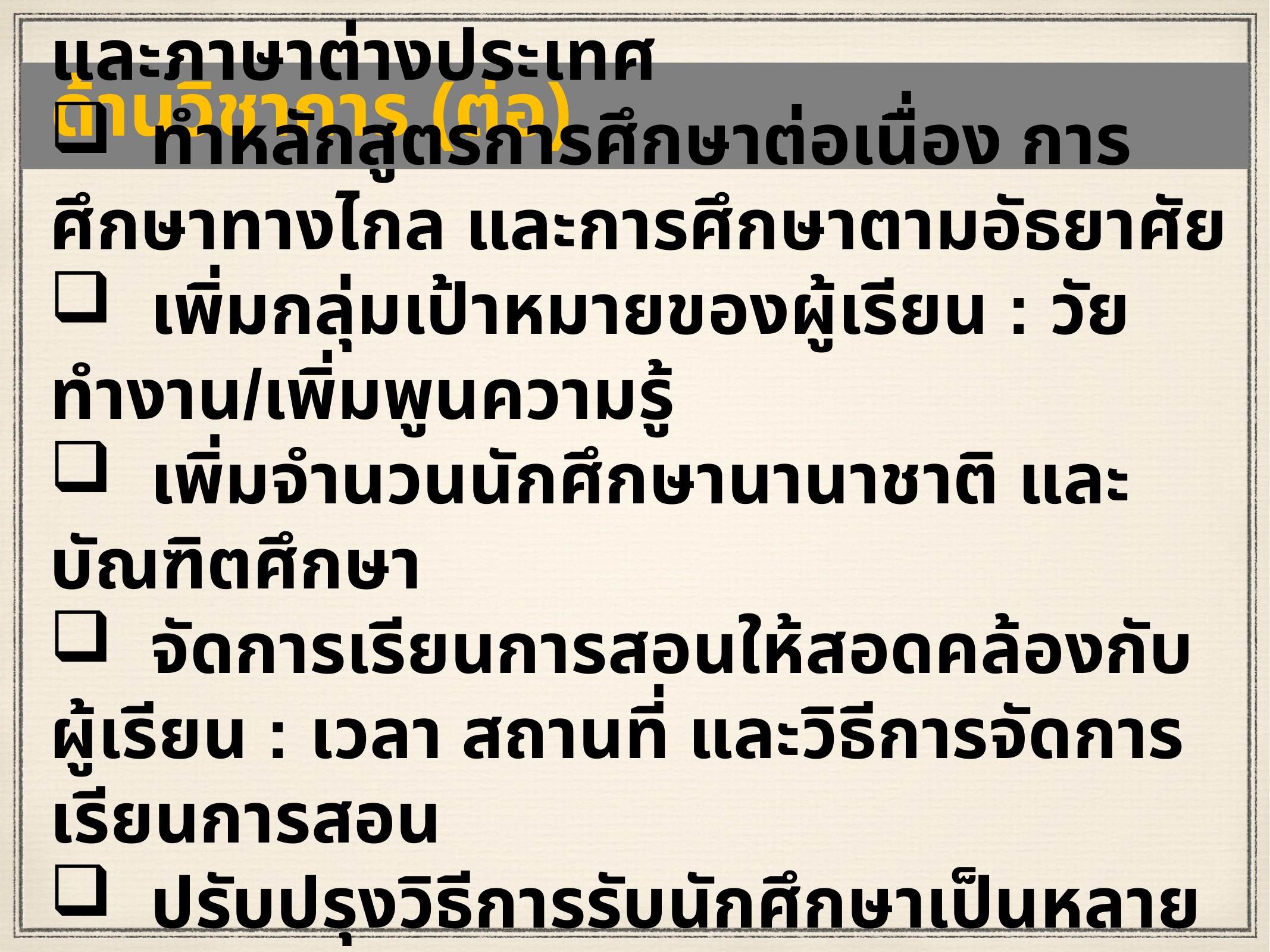

ด้านวิชาการ (ต่อ)
  Exit Exam : ด้านคอมพิวเตอร์/IT และภาษาต่างประเทศ
  ทำหลักสูตรการศึกษาต่อเนื่อง การศึกษาทางไกล และการศึกษาตามอัธยาศัย
  เพิ่มกลุ่มเป้าหมายของผู้เรียน : วัยทำงาน/เพิ่มพูนความรู้
  เพิ่มจำนวนนักศึกษานานาชาติ และบัณฑิตศึกษา
  จัดการเรียนการสอนให้สอดคล้องกับผู้เรียน : เวลา สถานที่ และวิธีการจัดการเรียนการสอน
  ปรับปรุงวิธีการรับนักศึกษาเป็นหลายรูปแบบ
  ปรับปรุงแก้ไข : ระเบียบ ข้อบังคับ ประกาศ